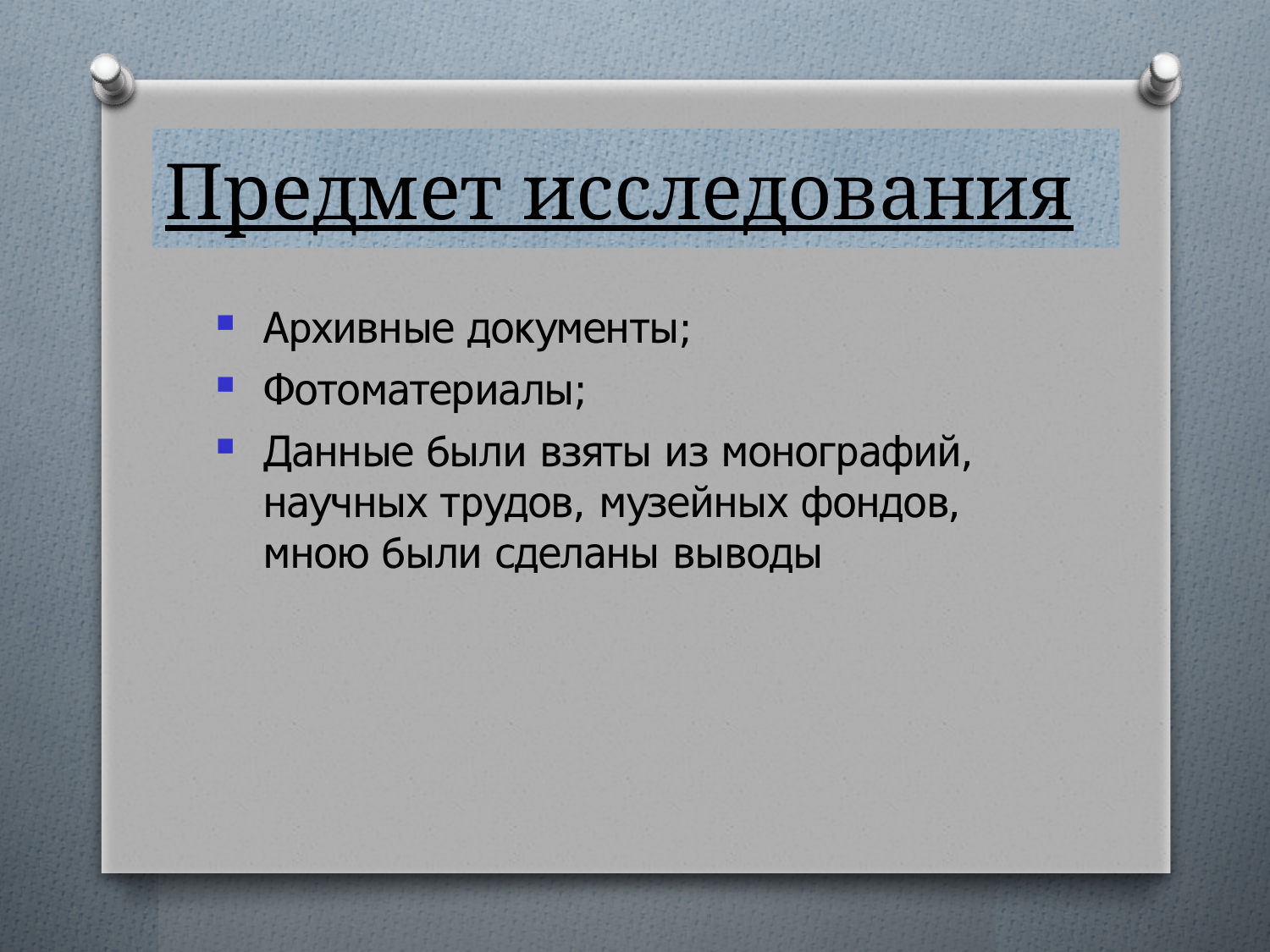

# Предмет исследования
Архивные документы;
Фотоматериалы;
Данные были взяты из монографий, научных трудов, музейных фондов, мною были сделаны выводы